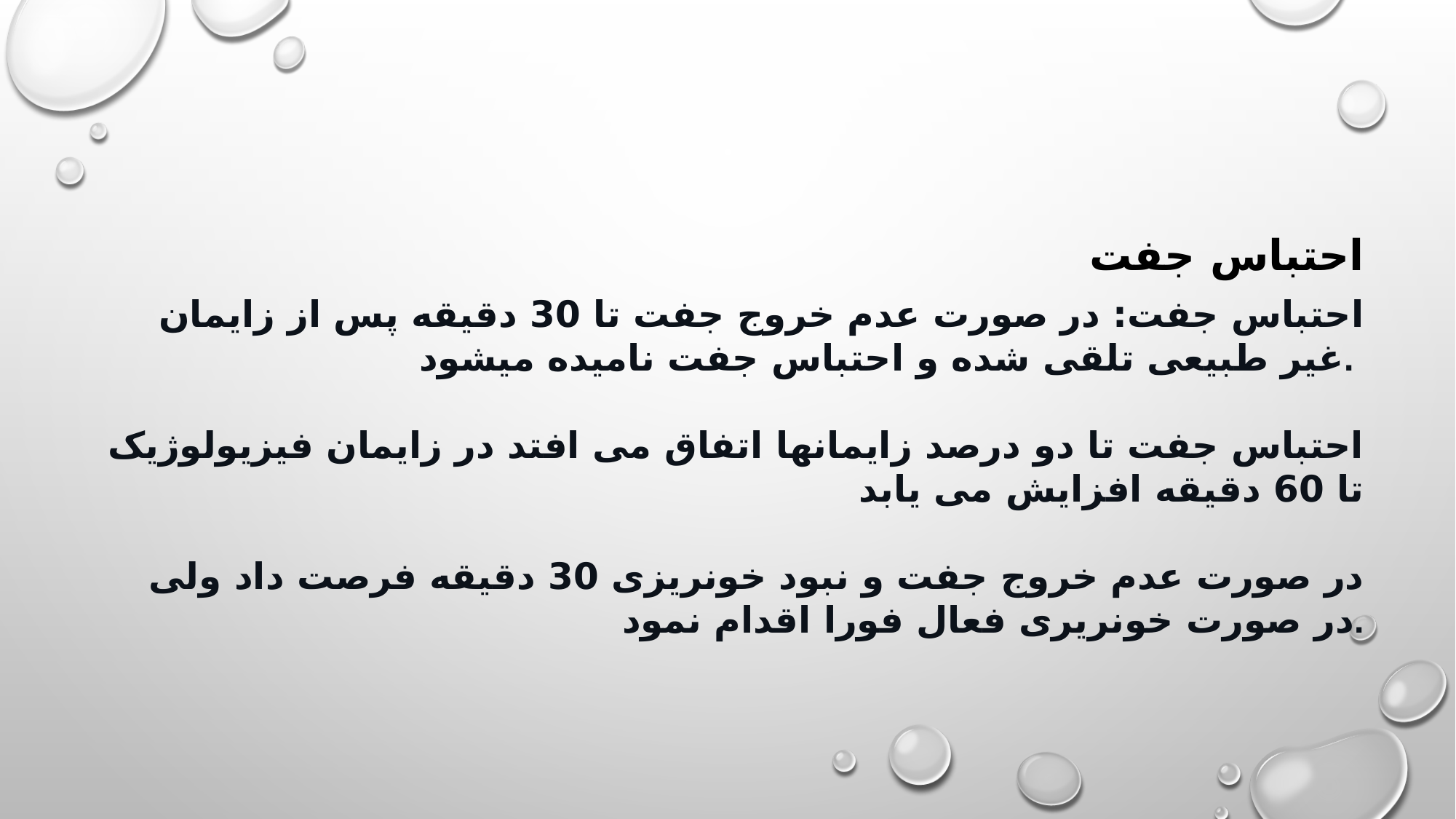

احتباس جفت
احتباس جفت: در صورت عدم خروج جفت تا 30 دقیقه پس از زایمان غیر طبیعی تلقی شده و احتباس جفت نامیده میشود.

احتباس جفت تا دو درصد زایمانها اتفاق می افتد در زایمان فیزیولوژیک تا 60 دقیقه افزایش می یابد

در صورت عدم خروج جفت و نبود خونریزی 30 دقیقه فرصت داد ولی در صورت خونریری فعال فورا اقدام نمود.